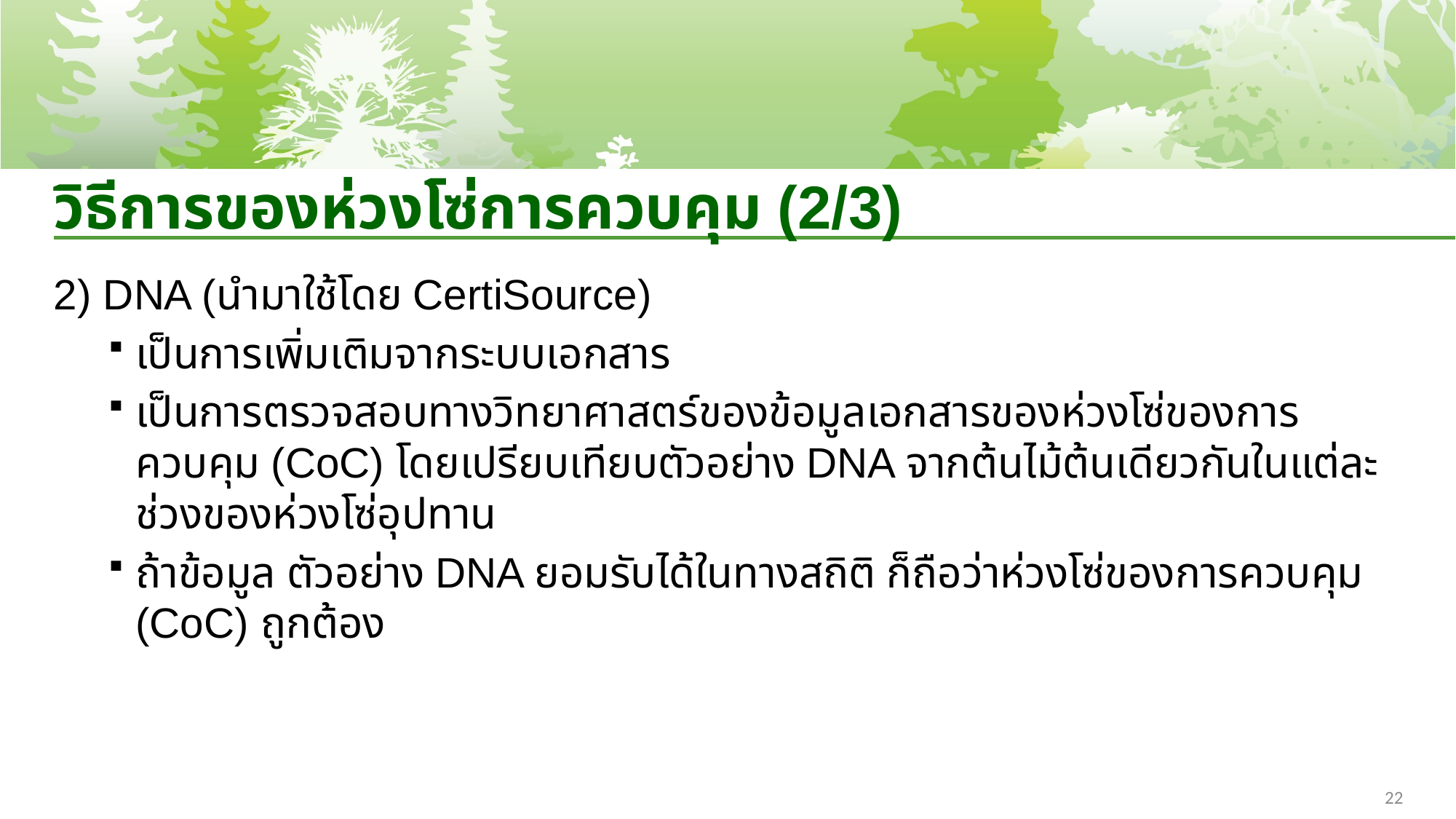

# วิธีการของห่วงโซ่การควบคุม (2/3)
2) DNA (นำมาใช้โดย CertiSource)
เป็นการเพิ่มเติมจากระบบเอกสาร
เป็นการตรวจสอบทางวิทยาศาสตร์ของข้อมูลเอกสารของห่วงโซ่ของการควบคุม (CoC) โดยเปรียบเทียบตัวอย่าง DNA จากต้นไม้ต้นเดียวกันในแต่ละช่วงของห่วงโซ่อุปทาน
ถ้าข้อมูล ตัวอย่าง DNA ยอมรับได้ในทางสถิติ ก็ถือว่าห่วงโซ่ของการควบคุม (CoC) ถูกต้อง
22